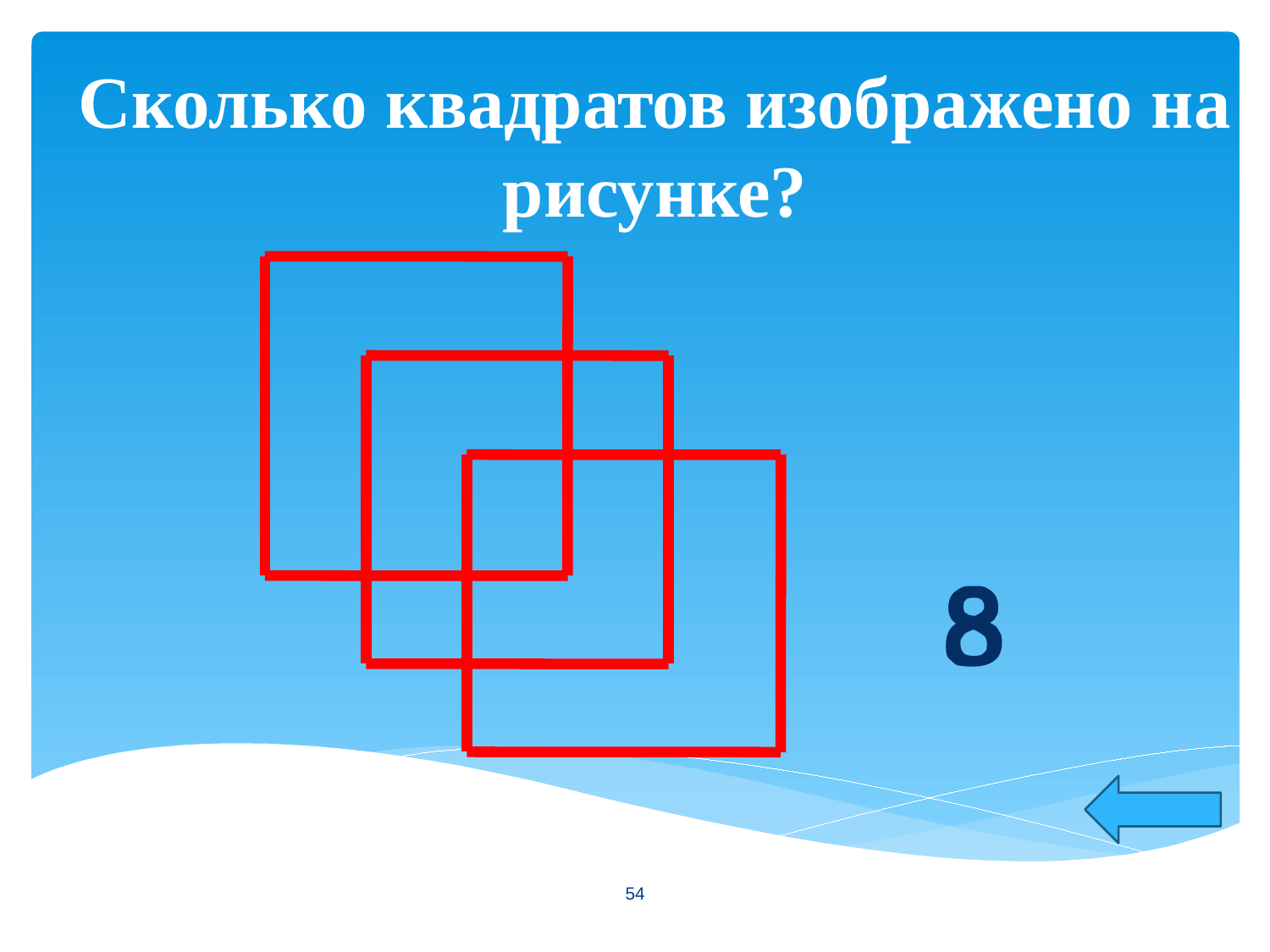

# Сколько квадратов изображено на рисунке?
8

54